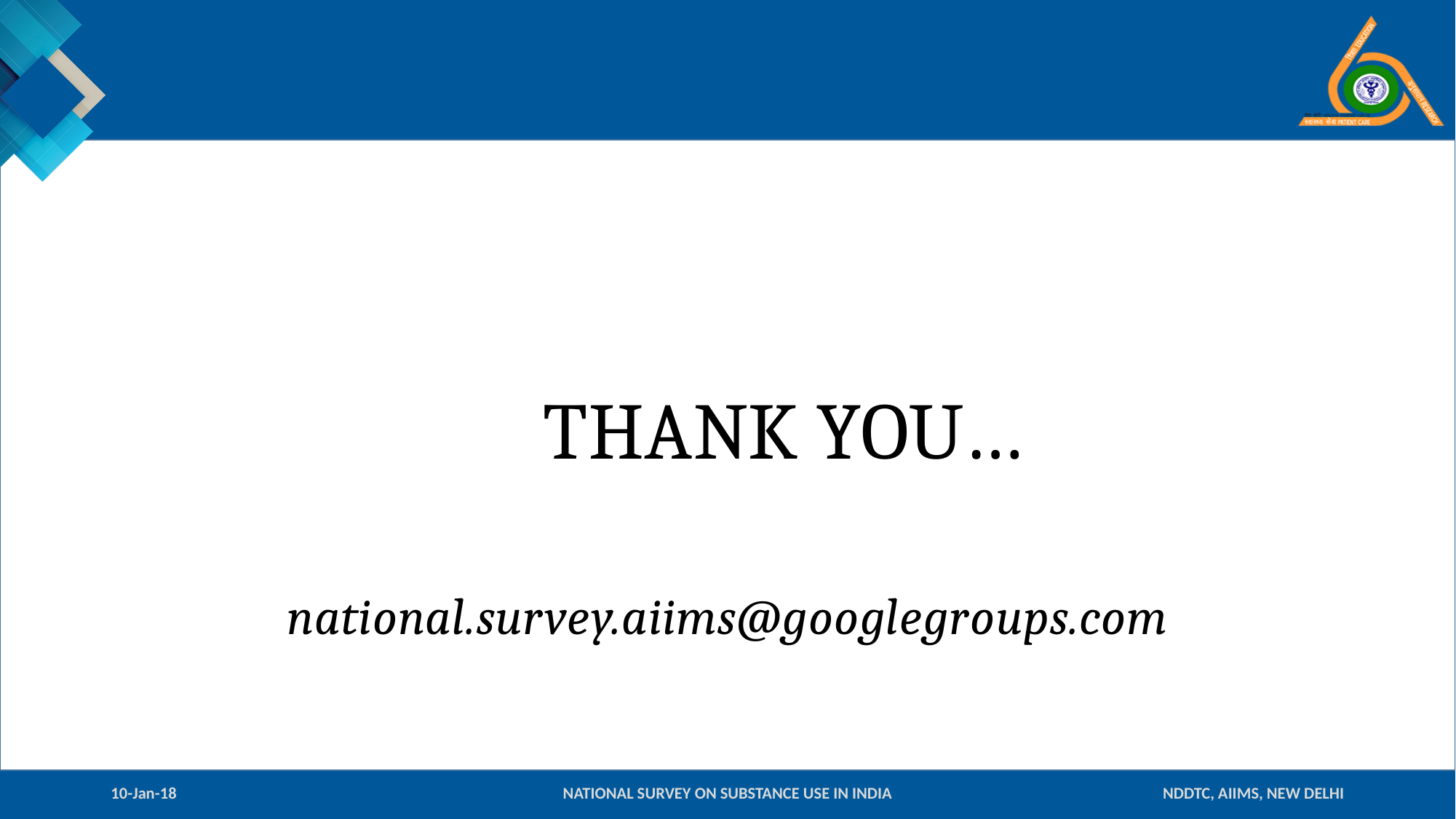

#

	THANK YOU…

national.survey.aiims@googlegroups.com
10-Jan-18
NATIONAL SURVEY ON SUBSTANCE USE IN INDIA
NDDTC, AIIMS, NEW DELHI